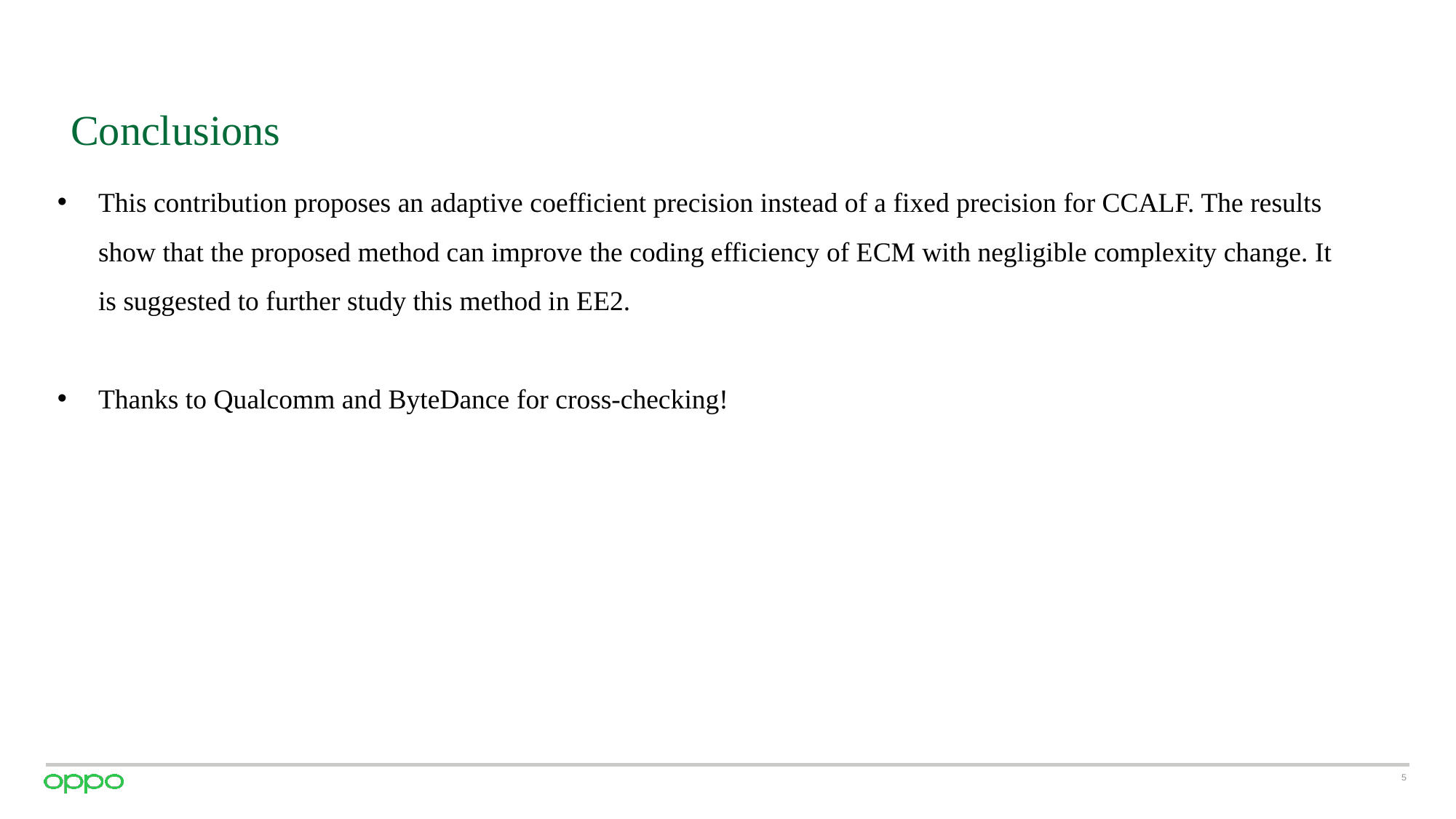

# Conclusions
This contribution proposes an adaptive coefficient precision instead of a fixed precision for CCALF. The results show that the proposed method can improve the coding efficiency of ECM with negligible complexity change. It is suggested to further study this method in EE2.

Thanks to Qualcomm and ByteDance for cross-checking!